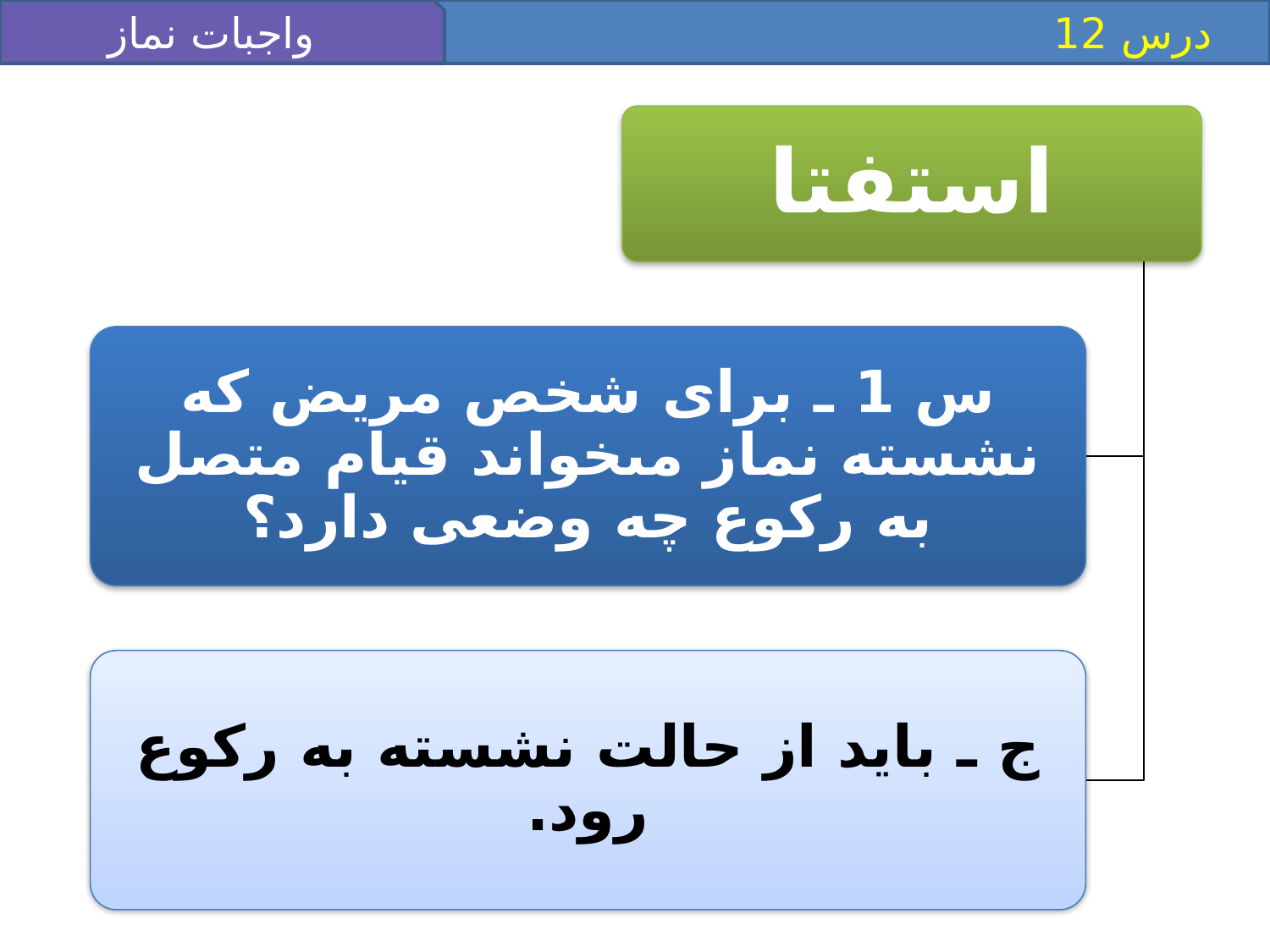

واجبات نماز 2
 درس 12
استفتا

ج ـ بايد از حالت نشسته به ركوع رود.

س 1 ـ براى شخص مريض كه نشسته نماز مى‏خواند قيام متصل به ركوع چه وضعى دارد؟